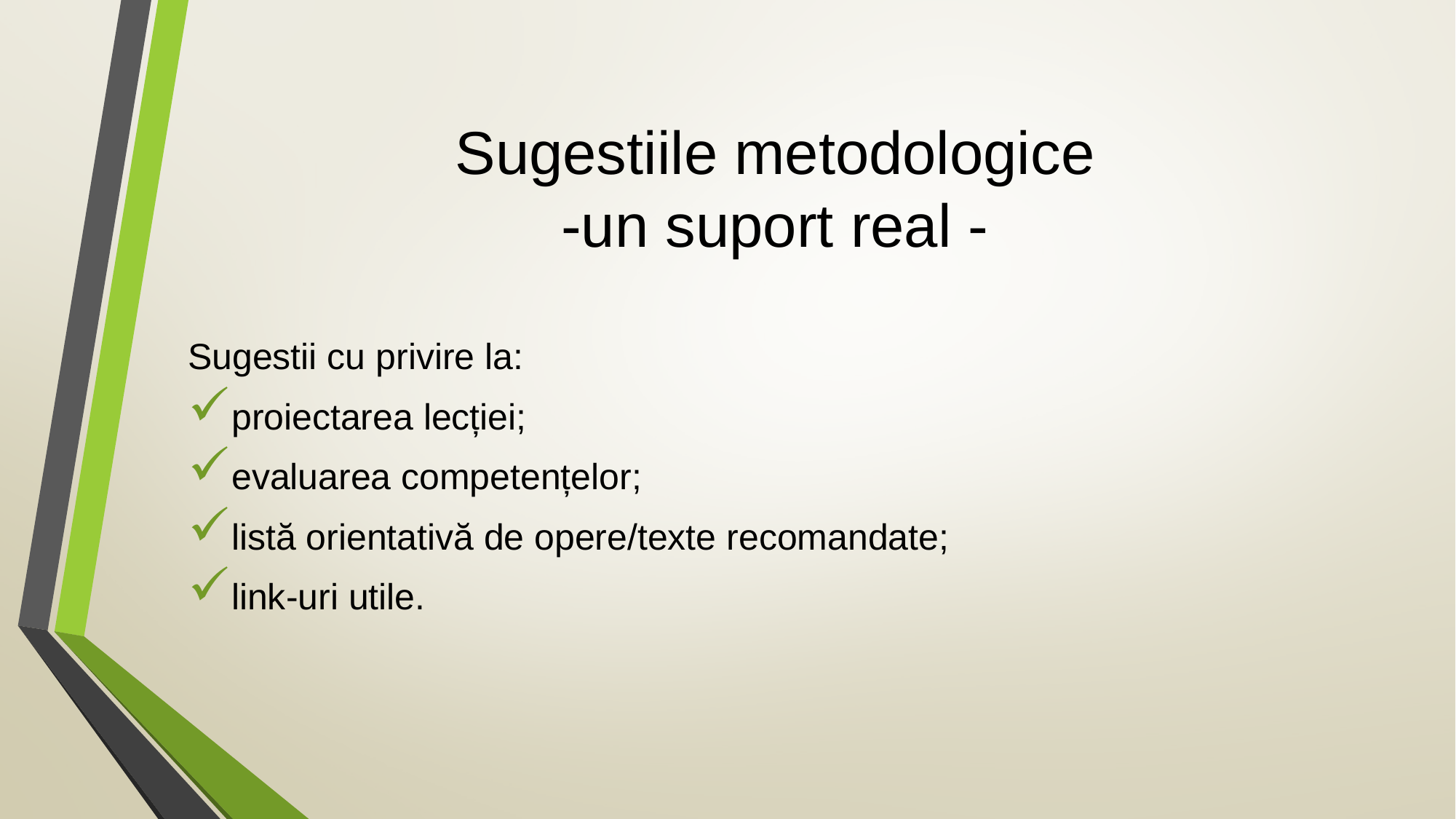

# Sugestiile metodologice -un suport real -
Sugestii cu privire la:
proiectarea lecției;
evaluarea competențelor;
listă orientativă de opere/texte recomandate;
link-uri utile.